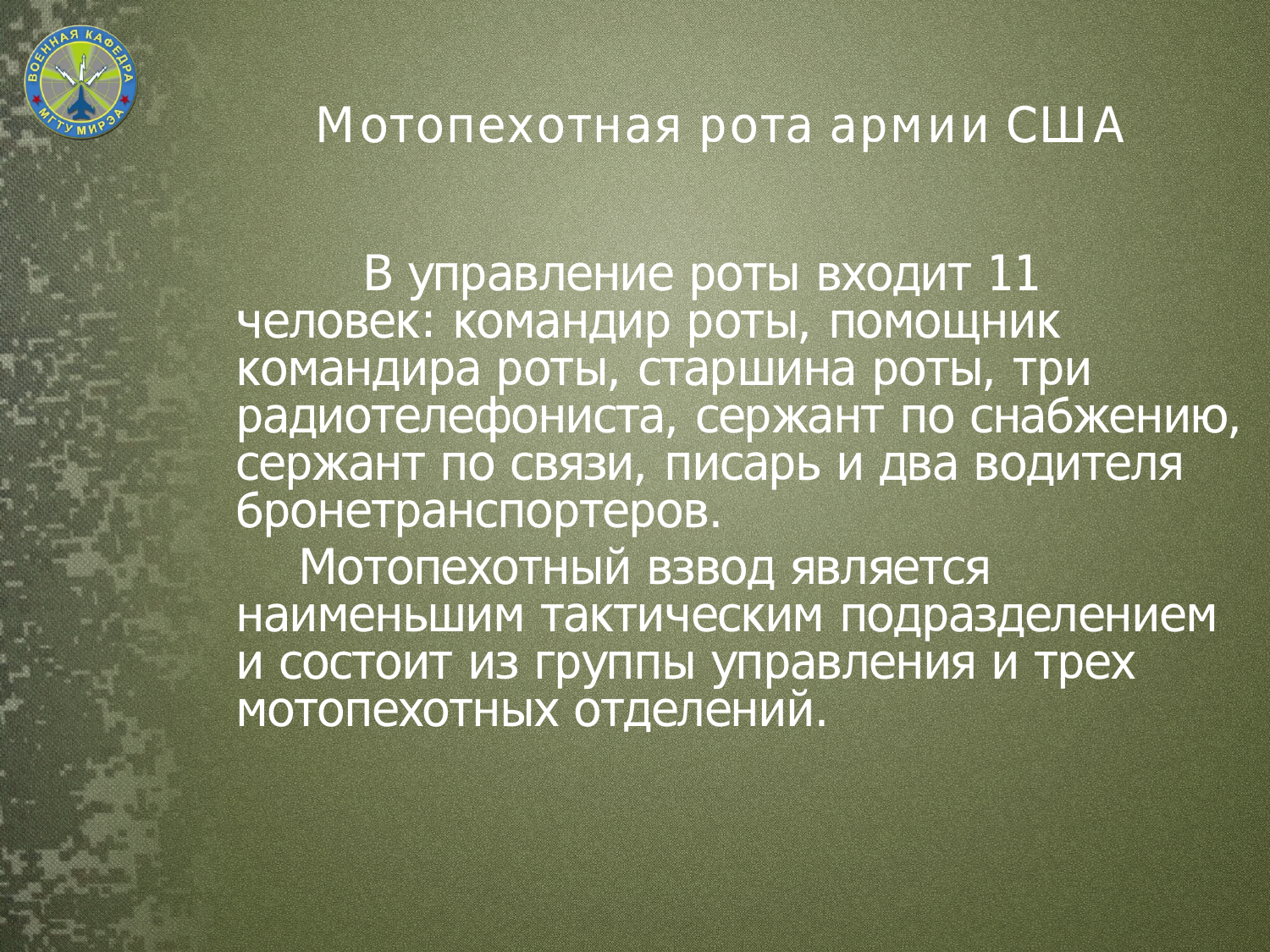

# Мотопехотная рота армии США
	В управление роты входит 11 человек: командир роты, помощник командира роты, старшина роты, три радиотелефониста, сержант по снабжению, сержант по связи, писарь и два водителя бронетранспортеров.
Мотопехотный взвод является наименьшим тактическим подразделением и состоит из группы управления и трех мотопехотных отделений.